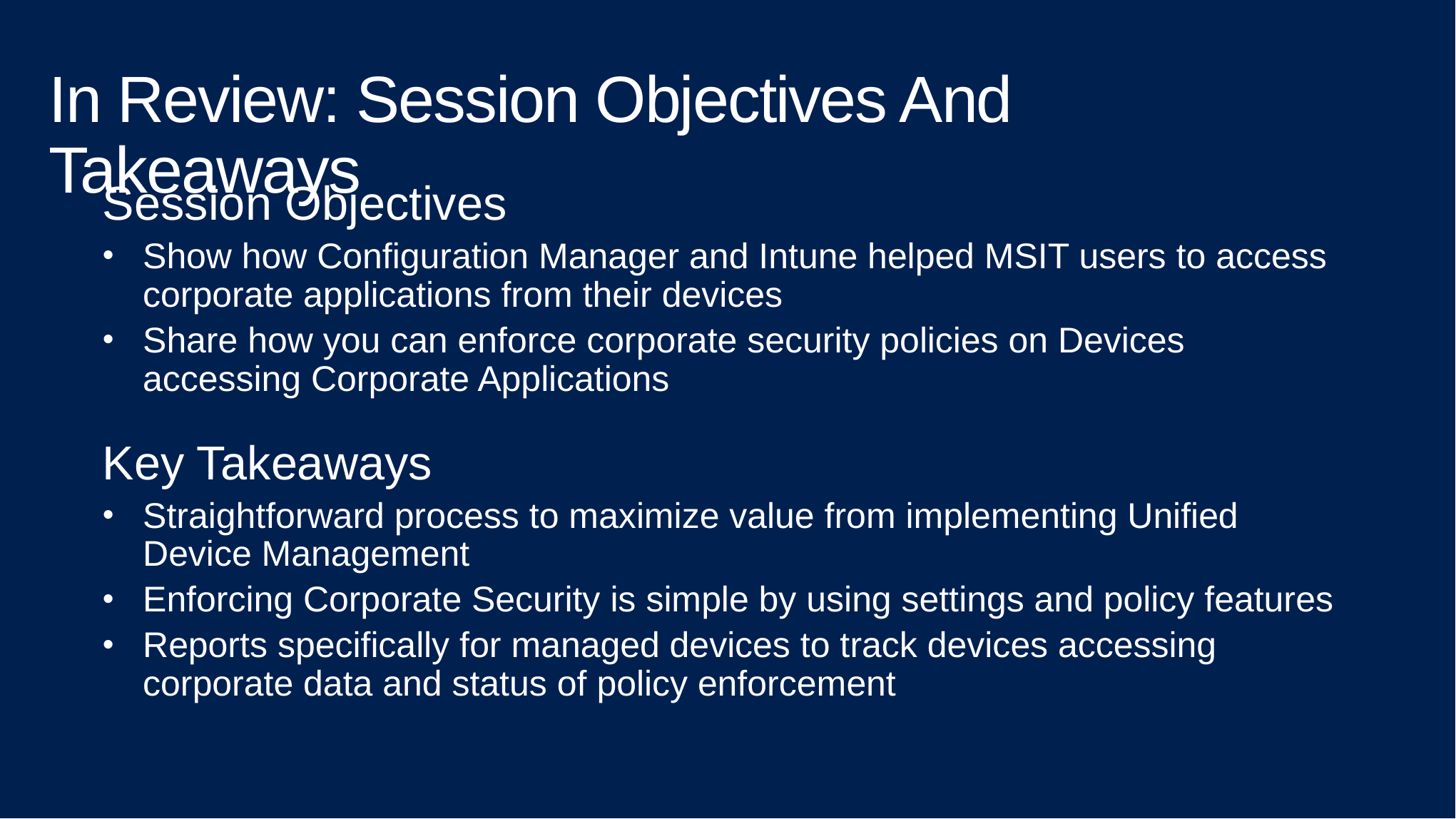

# In Review: Session Objectives And Takeaways
Session Objectives
Show how Configuration Manager and Intune helped MSIT users to access corporate applications from their devices
Share how you can enforce corporate security policies on Devices accessing Corporate Applications

Key Takeaways
Straightforward process to maximize value from implementing Unified Device Management
Enforcing Corporate Security is simple by using settings and policy features
Reports specifically for managed devices to track devices accessing corporate data and status of policy enforcement